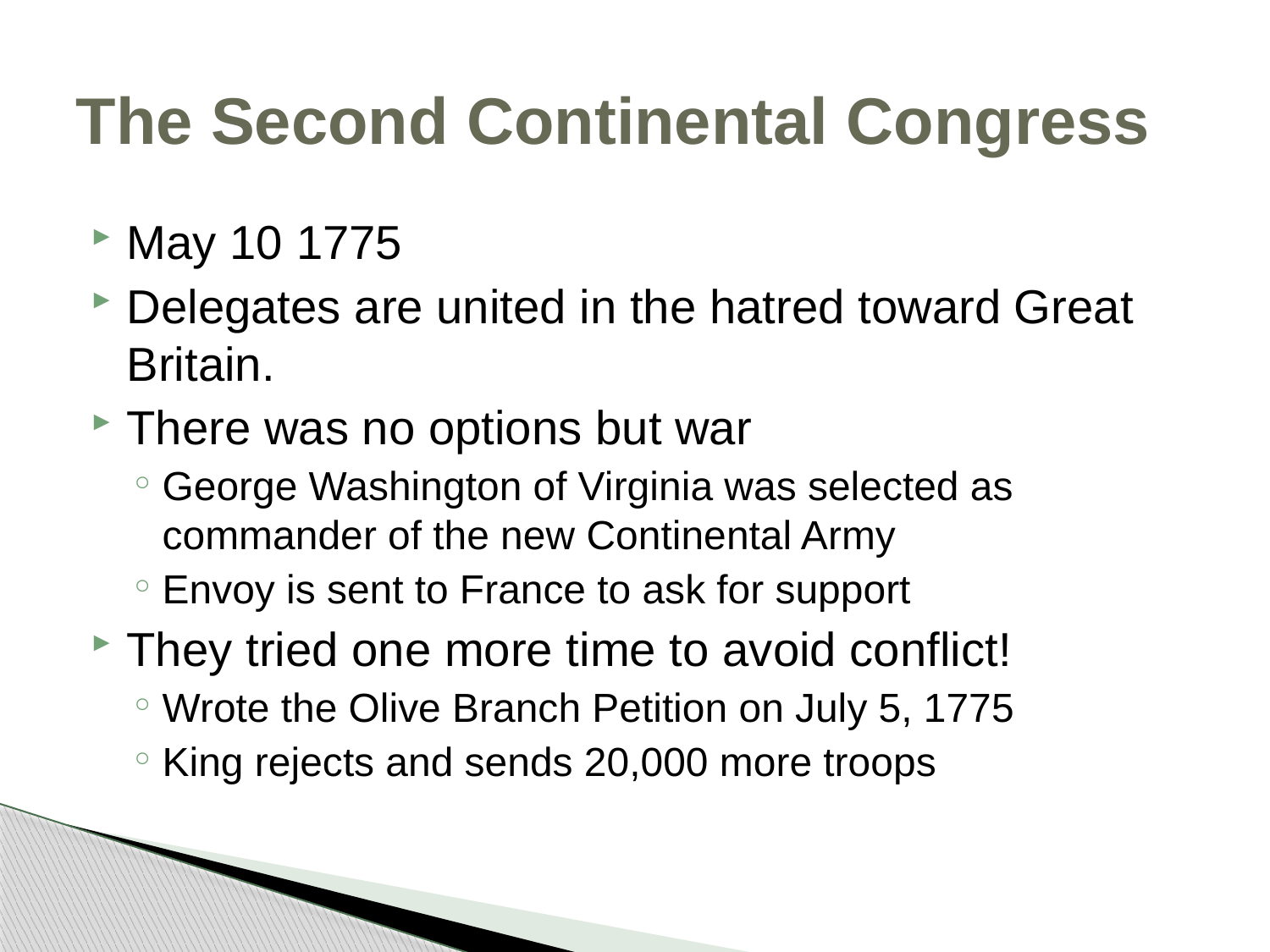

# The Second Continental Congress
May 10 1775
Delegates are united in the hatred toward Great Britain.
There was no options but war
George Washington of Virginia was selected as commander of the new Continental Army
Envoy is sent to France to ask for support
They tried one more time to avoid conflict!
Wrote the Olive Branch Petition on July 5, 1775
King rejects and sends 20,000 more troops